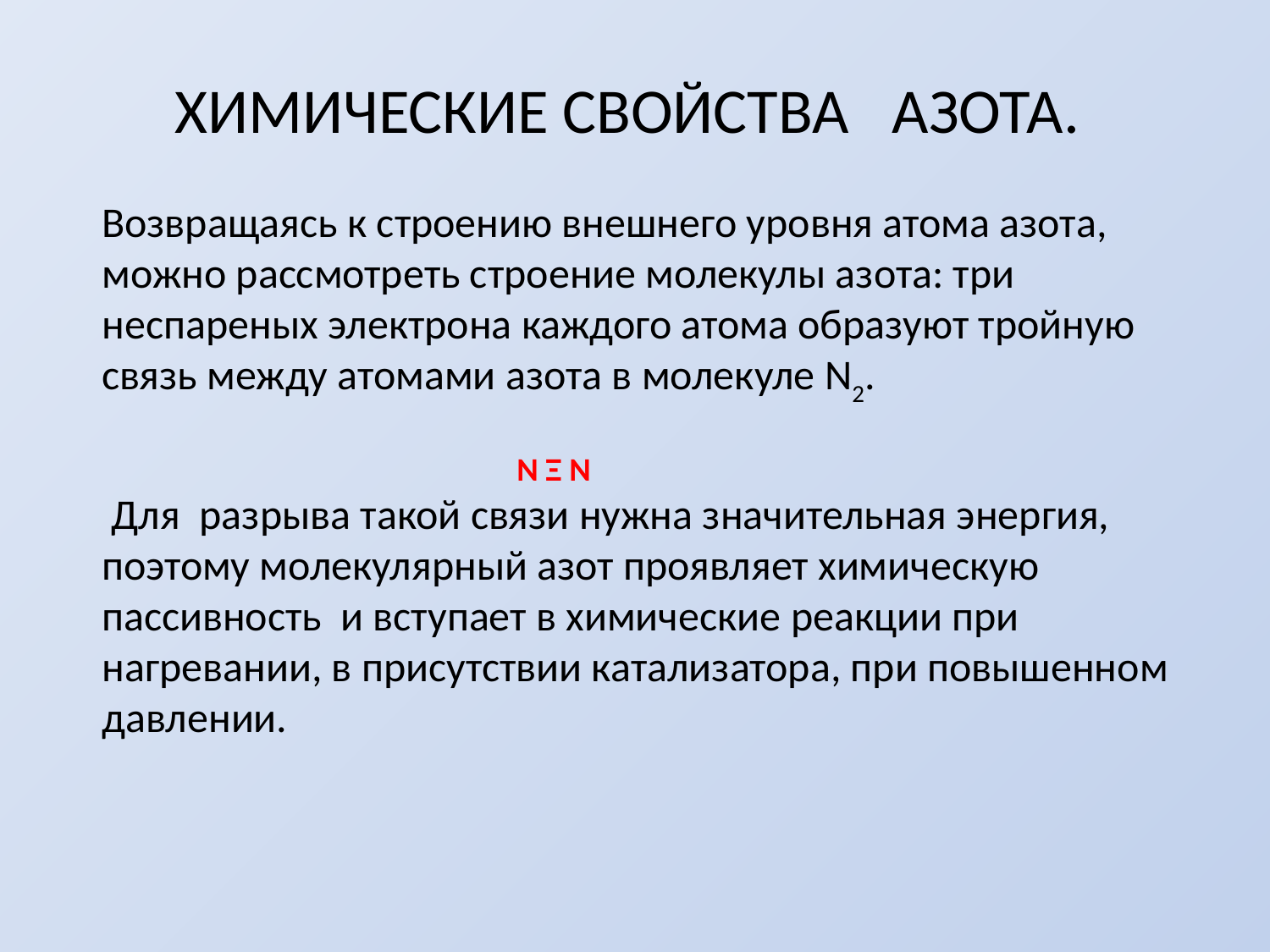

# ХИМИЧЕСКИЕ СВОЙСТВА   АЗОТА.
Возвращаясь к строению внешнего уровня атома азота, можно рассмотреть строение молекулы азота: три неспареных электрона каждого атома образуют тройную связь между атомами азота в молекуле N2.
                                                        N Ξ N
 Для  разрыва такой связи нужна значительная энергия, поэтому молекулярный азот проявляет химическую пассивность  и вступает в химические реакции при нагревании, в присутствии катализатора, при повышенном давлении.